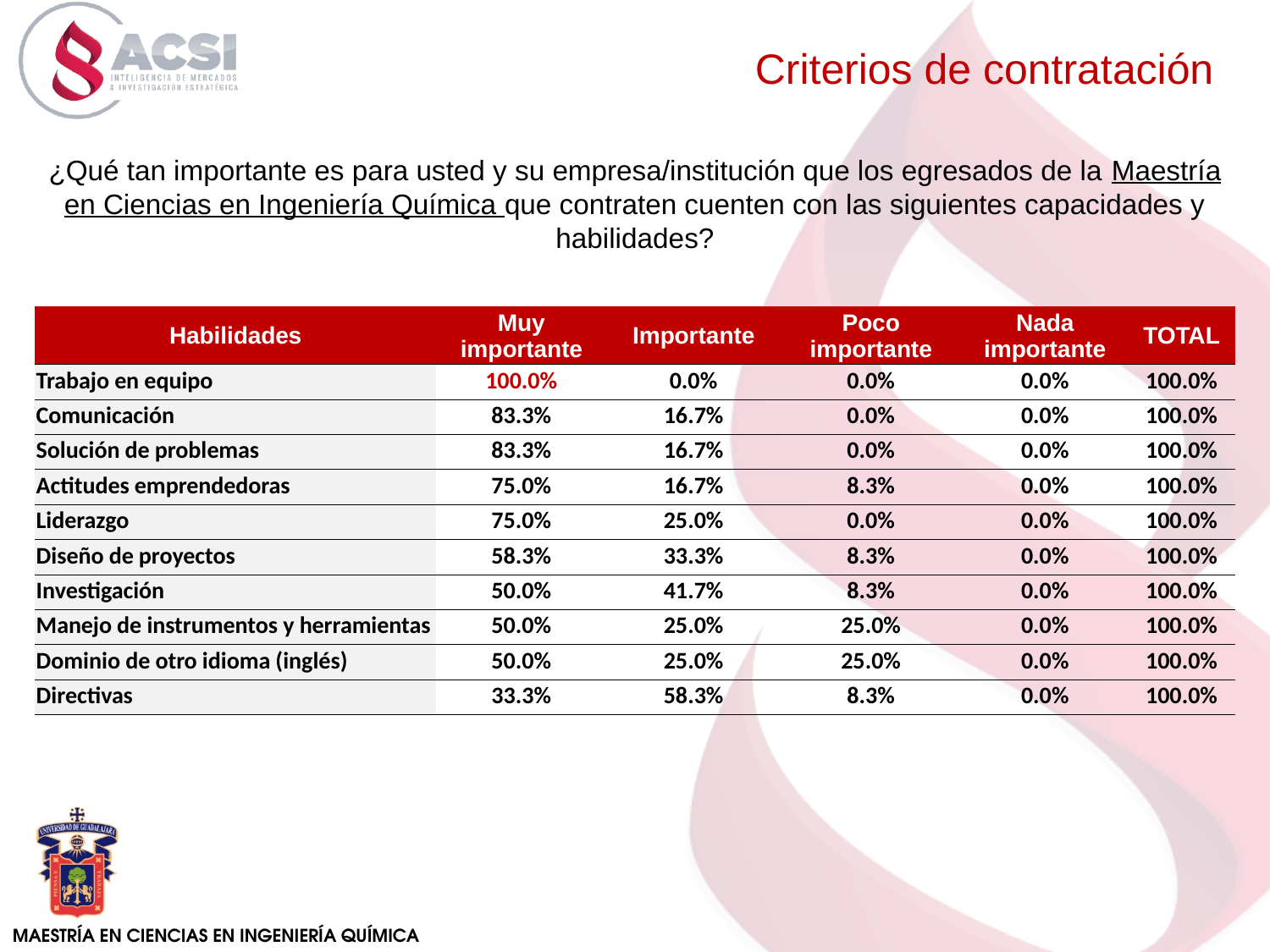

Criterios de contratación
¿Qué tan importante es para usted y su empresa/institución que los egresados de la Maestría en Ciencias en Ingeniería Química que contraten cuenten con las siguientes capacidades y habilidades?
| Habilidades | Muy importante | Importante | Poco importante | Nada importante | TOTAL |
| --- | --- | --- | --- | --- | --- |
| Trabajo en equipo | 100.0% | 0.0% | 0.0% | 0.0% | 100.0% |
| Comunicación | 83.3% | 16.7% | 0.0% | 0.0% | 100.0% |
| Solución de problemas | 83.3% | 16.7% | 0.0% | 0.0% | 100.0% |
| Actitudes emprendedoras | 75.0% | 16.7% | 8.3% | 0.0% | 100.0% |
| Liderazgo | 75.0% | 25.0% | 0.0% | 0.0% | 100.0% |
| Diseño de proyectos | 58.3% | 33.3% | 8.3% | 0.0% | 100.0% |
| Investigación | 50.0% | 41.7% | 8.3% | 0.0% | 100.0% |
| Manejo de instrumentos y herramientas | 50.0% | 25.0% | 25.0% | 0.0% | 100.0% |
| Dominio de otro idioma (inglés) | 50.0% | 25.0% | 25.0% | 0.0% | 100.0% |
| Directivas | 33.3% | 58.3% | 8.3% | 0.0% | 100.0% |